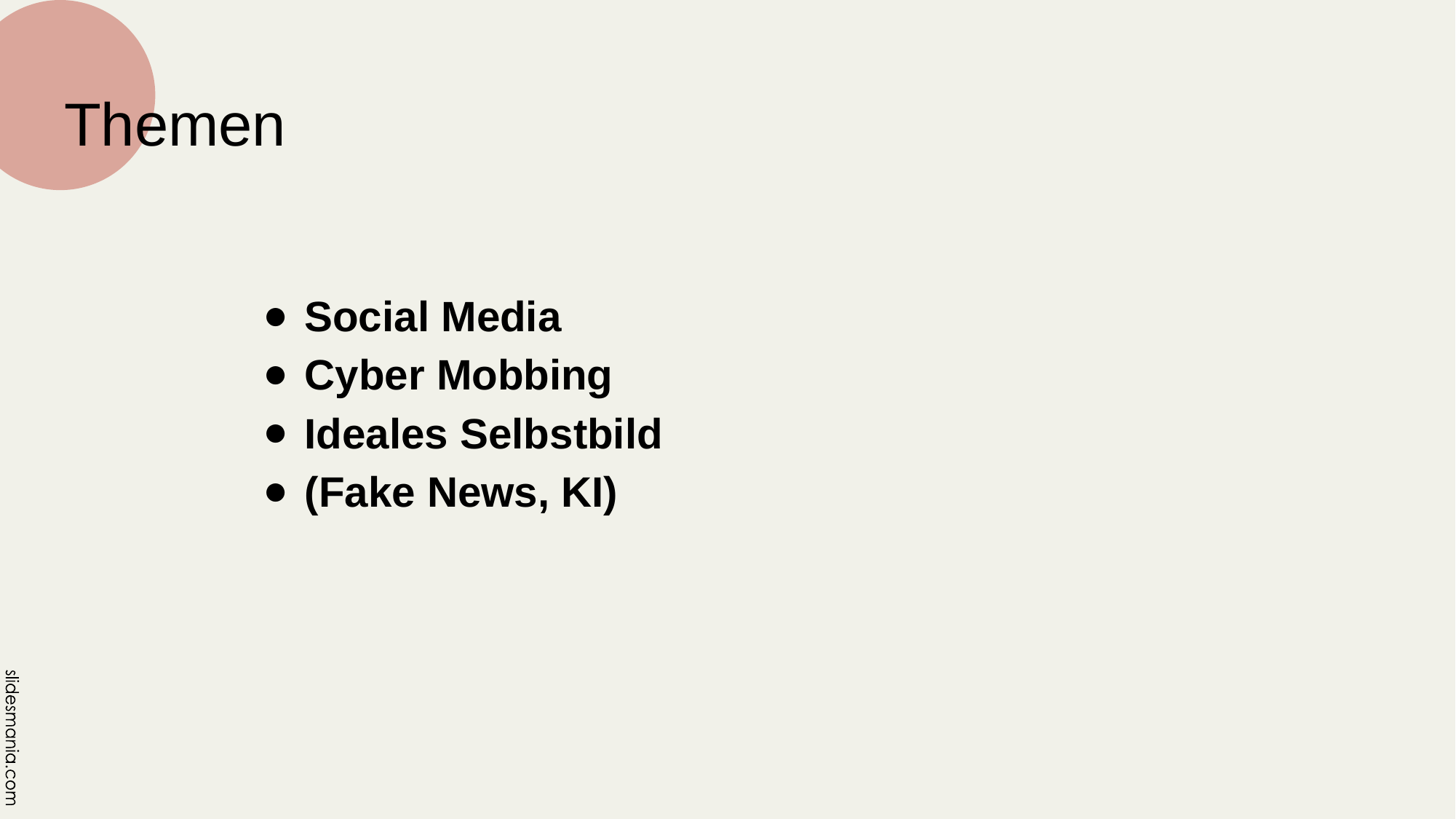

# Themen

Social Media
Cyber Mobbing
Ideales Selbstbild
(Fake News, KI)